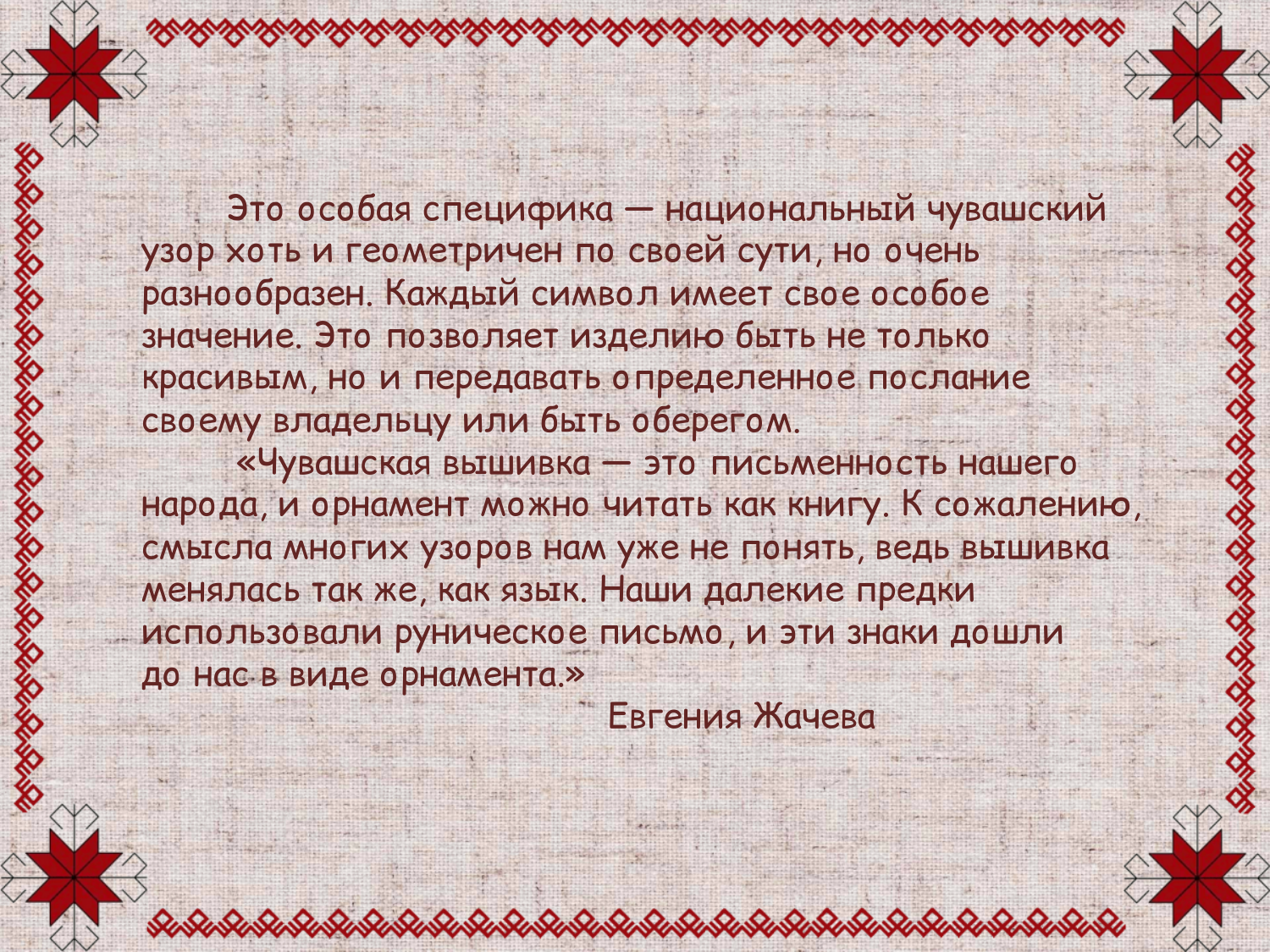

Это особая специфика — национальный чувашский узор хоть и геометричен по своей сути, но очень разнообразен. Каждый символ имеет свое особое значение. Это позволяет изделию быть не только красивым, но и передавать определенное послание своему владельцу или быть оберегом.
         «Чувашская вышивка — это письменность нашего народа, и орнамент можно читать как книгу. К сожалению, смысла многих узоров нам уже не понять, ведь вышивка менялась так же, как язык. Наши далекие предки использовали руническое письмо, и эти знаки дошли до нас в виде орнамента.»
                                            Евгения Жачева